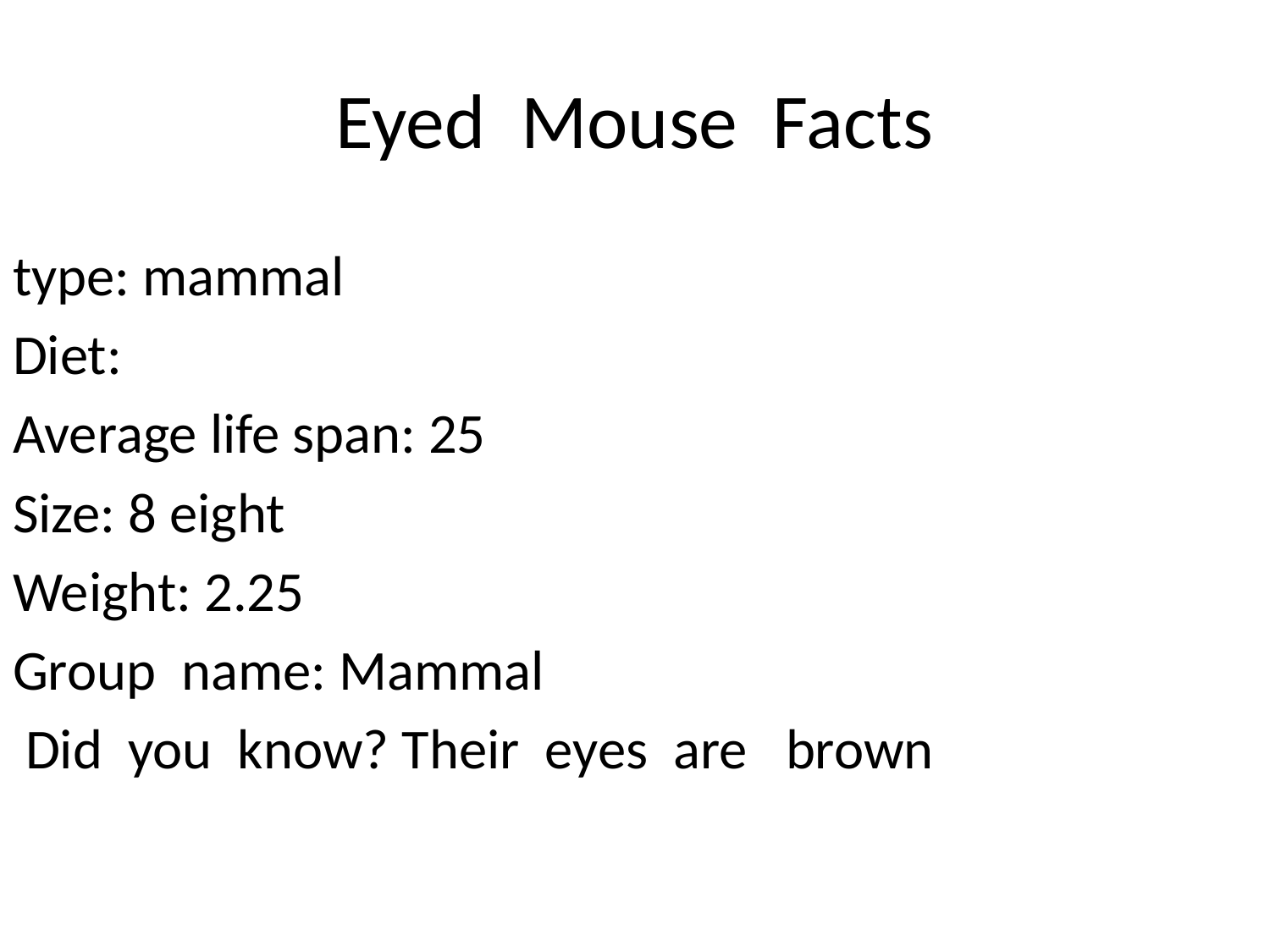

# Eyed  Mouse  Facts
type: mammal
Diet:
Average life span: 25
Size: 8 eight
Weight: 2.25
Group  name: Mammal
 Did  you  know? Their  eyes  are   brown